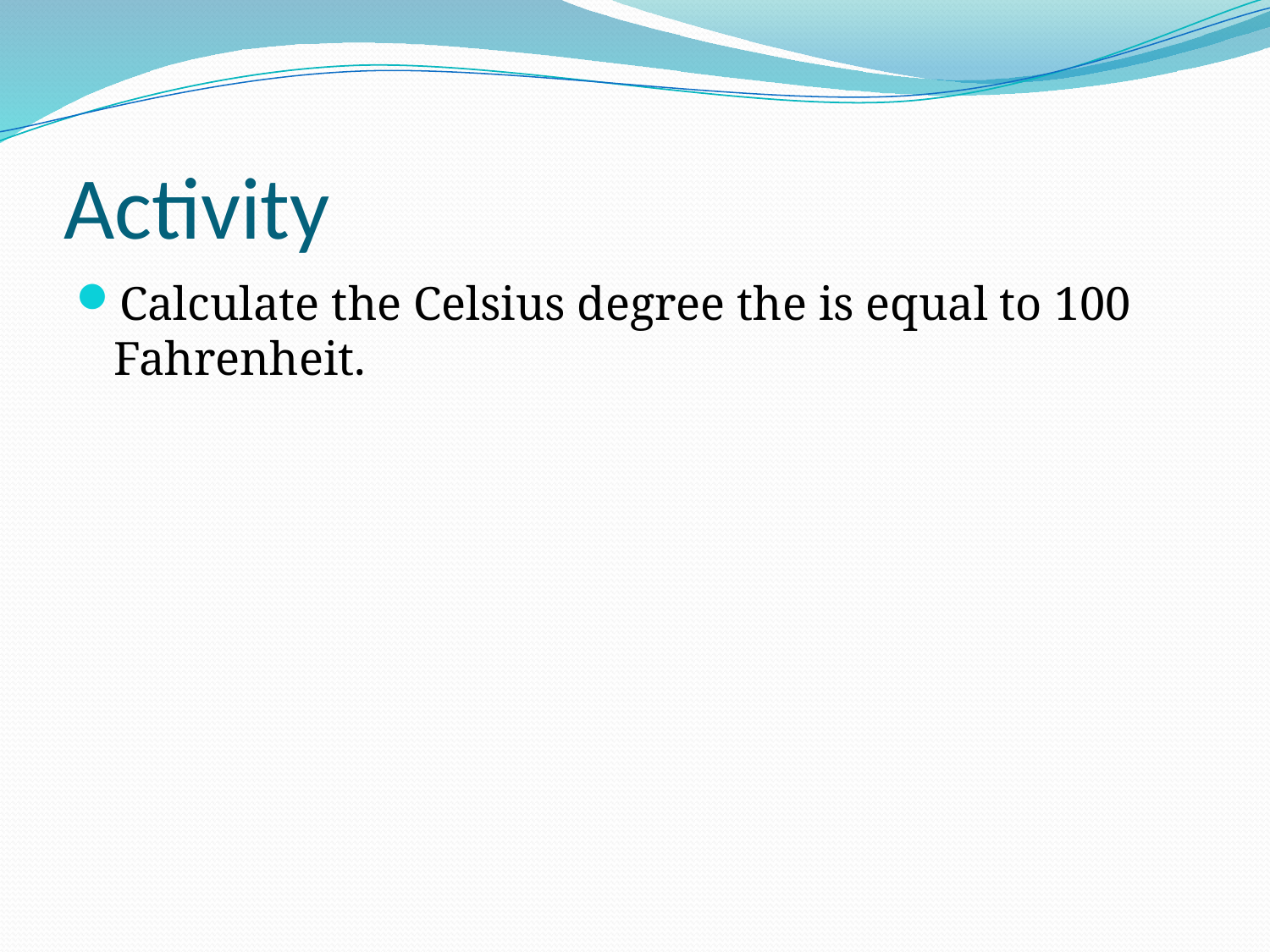

# Activity
Calculate the Celsius degree the is equal to 100 Fahrenheit.